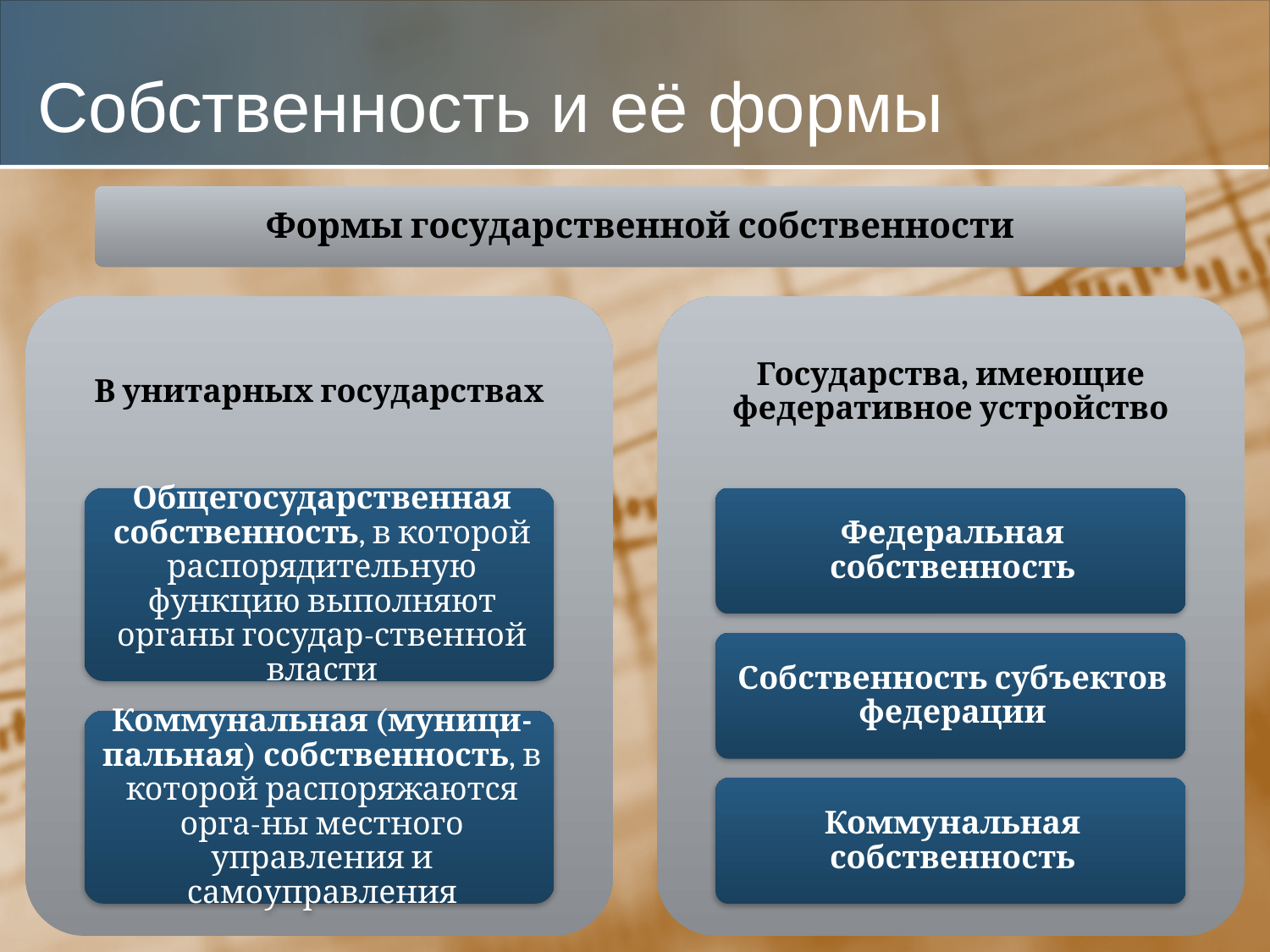

# Собственность и её формы

Формы государственной собственности
В унитарных государствах
Общегосударственная собственность, в которой распорядительную функцию выполняют органы государ-ственной власти
Коммунальная (муници-пальная) собственность, в которой распоряжаются орга-ны местного управления и самоуправления
Государства, имеющие федеративное устройство
Федеральная собственность
Собственность субъектов федерации
Коммунальная собственность